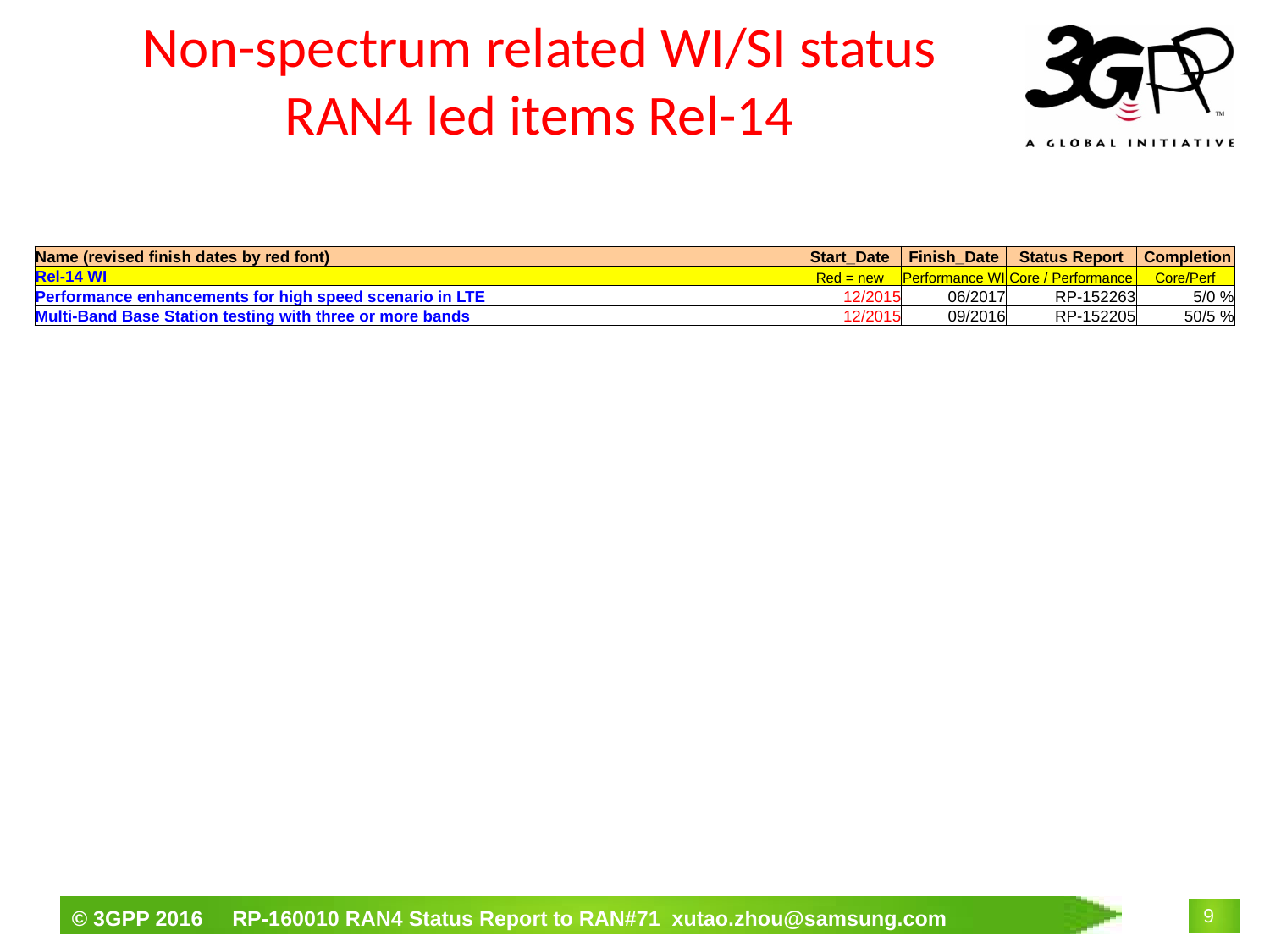

# Non-spectrum related WI/SI status RAN4 led items Rel-14
| Name (revised finish dates by red font) | Start\_Date | Finish\_Date | Status Report | Completion |
| --- | --- | --- | --- | --- |
| Rel-14 WI | Red = new | Performance WI | Core / Performance | Core/Perf |
| Performance enhancements for high speed scenario in LTE | 12/2015 | 06/2017 | RP-152263 | 5/0 % |
| Multi-Band Base Station testing with three or more bands | 12/2015 | 09/2016 | RP-152205 | 50/5 % |